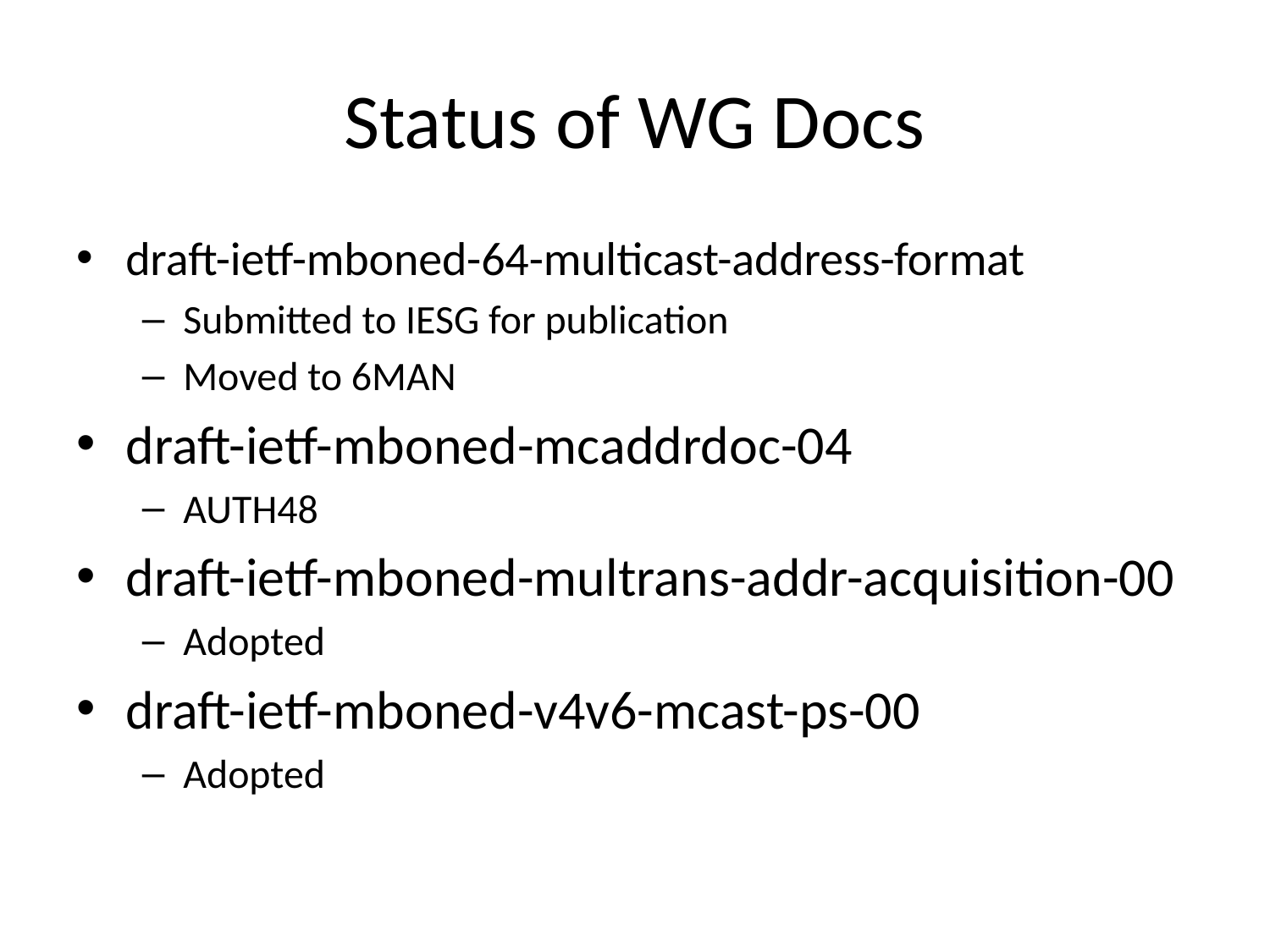

# Status of WG Docs
draft-ietf-mboned-64-multicast-address-format
Submitted to IESG for publication
Moved to 6MAN
draft-ietf-mboned-mcaddrdoc-04
AUTH48
draft-ietf-mboned-multrans-addr-acquisition-00
Adopted
draft-ietf-mboned-v4v6-mcast-ps-00
Adopted